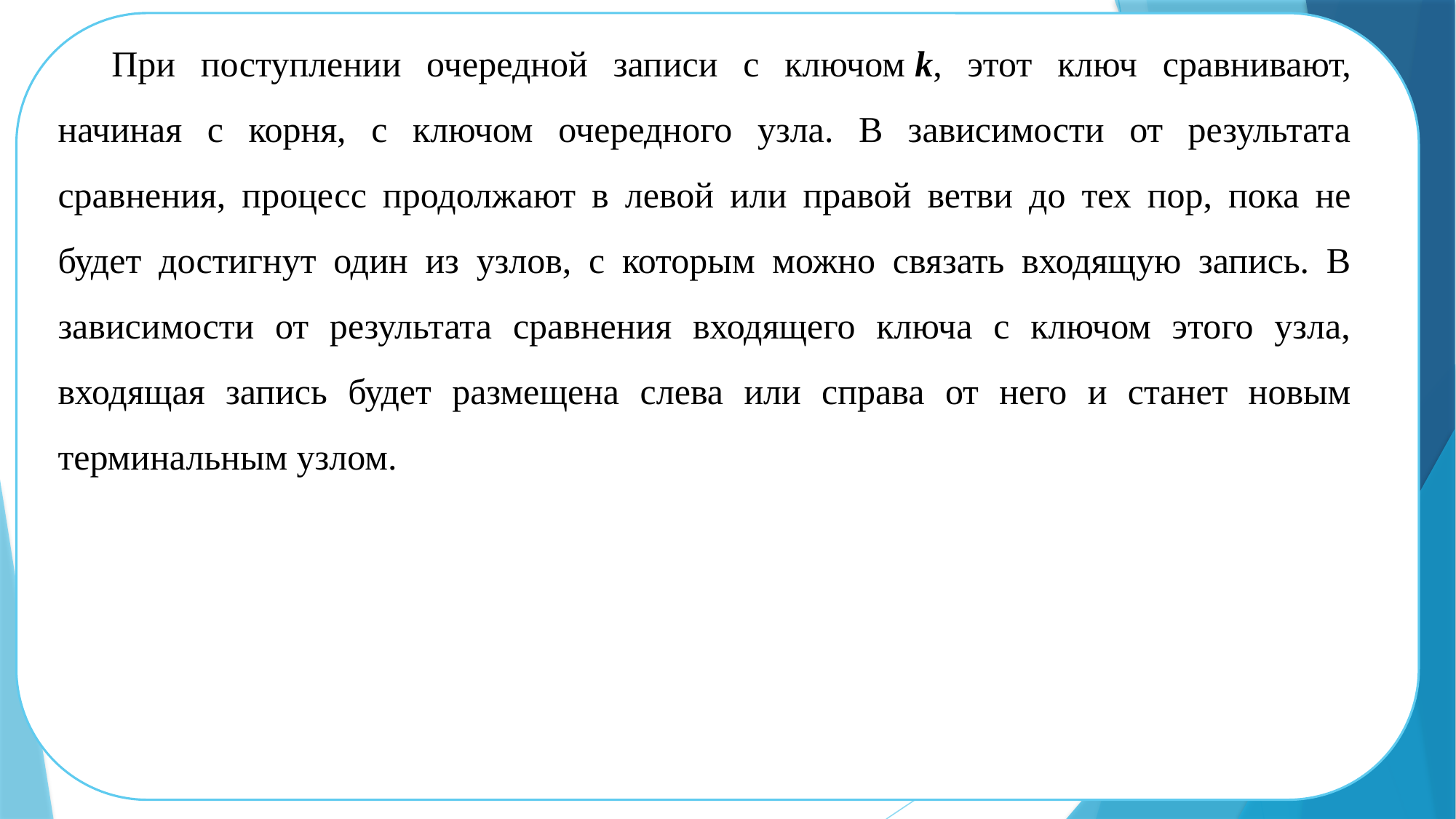

При поступлении очередной записи с ключом k, этот ключ сравнивают, начиная с корня, с ключом очередного узла. В зависимости от результата сравнения, процесс продолжают в левой или правой ветви до тех пор, пока не будет достигнут один из узлов, с которым можно связать входящую запись. В зависимости от результата сравнения входящего ключа с ключом этого узла, входящая запись будет размещена слева или справа от него и станет новым терминальным узлом.